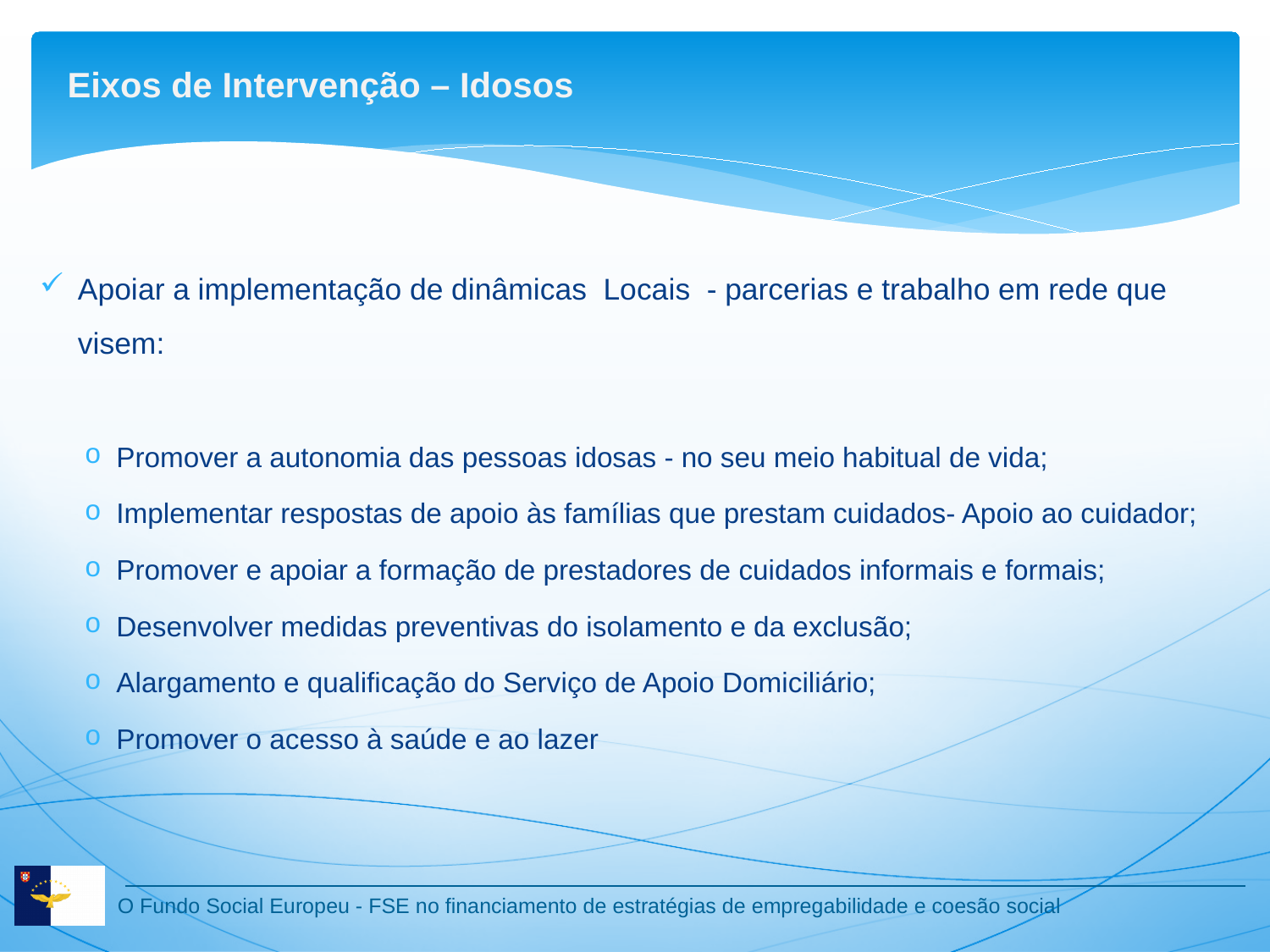

Eixos de Intervenção – Idosos
Apoiar a implementação de dinâmicas  Locais  - parcerias e trabalho em rede que visem:

Promover a autonomia das pessoas idosas - no seu meio habitual de vida;
Implementar respostas de apoio às famílias que prestam cuidados- Apoio ao cuidador;
Promover e apoiar a formação de prestadores de cuidados informais e formais;
Desenvolver medidas preventivas do isolamento e da exclusão;
Alargamento e qualificação do Serviço de Apoio Domiciliário;
Promover o acesso à saúde e ao lazer